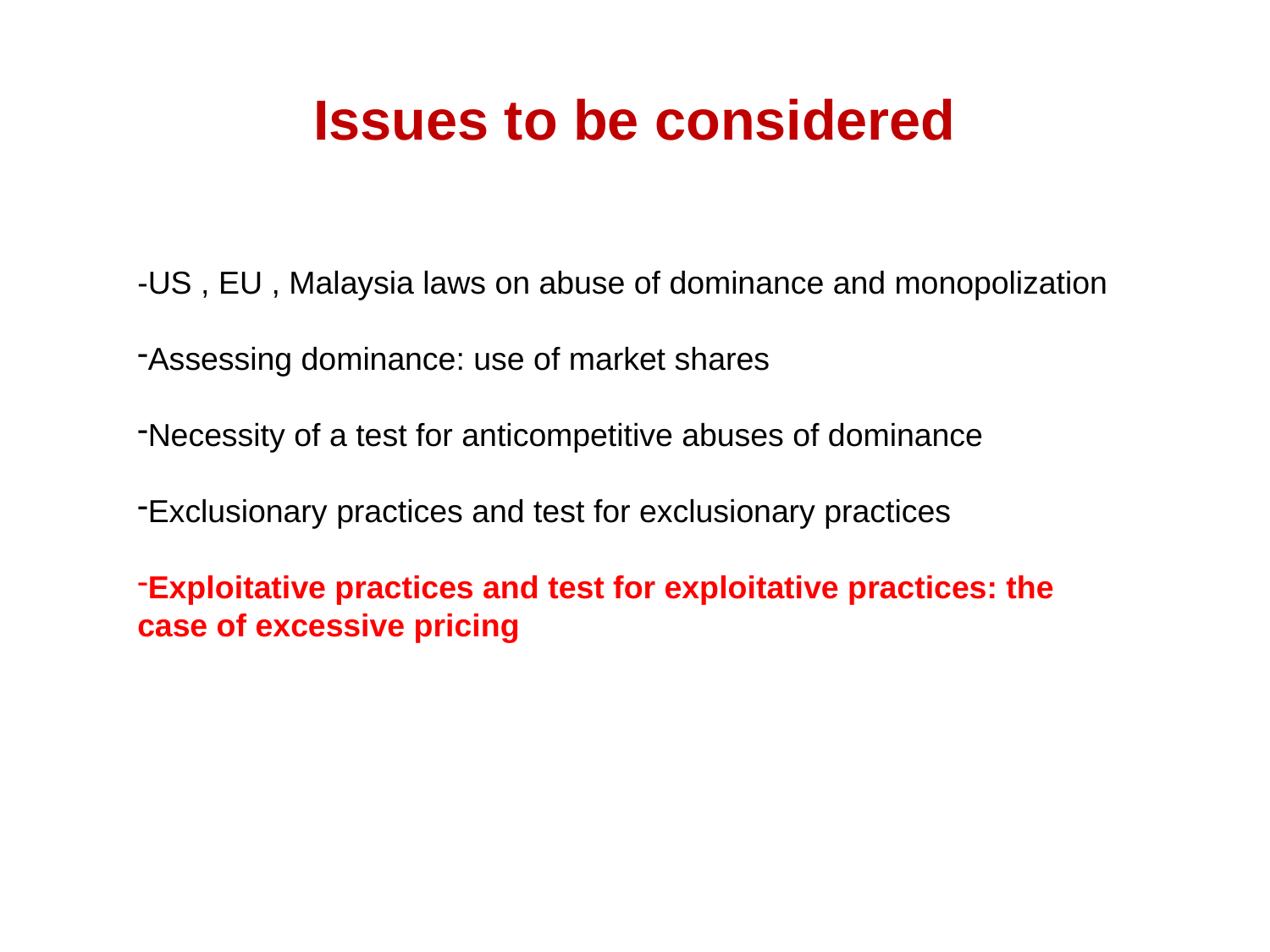

# Issues to be considered
-US , EU , Malaysia laws on abuse of dominance and monopolization

Assessing dominance: use of market shares

Necessity of a test for anticompetitive abuses of dominance

Exclusionary practices and test for exclusionary practices

Exploitative practices and test for exploitative practices: the case of excessive pricing